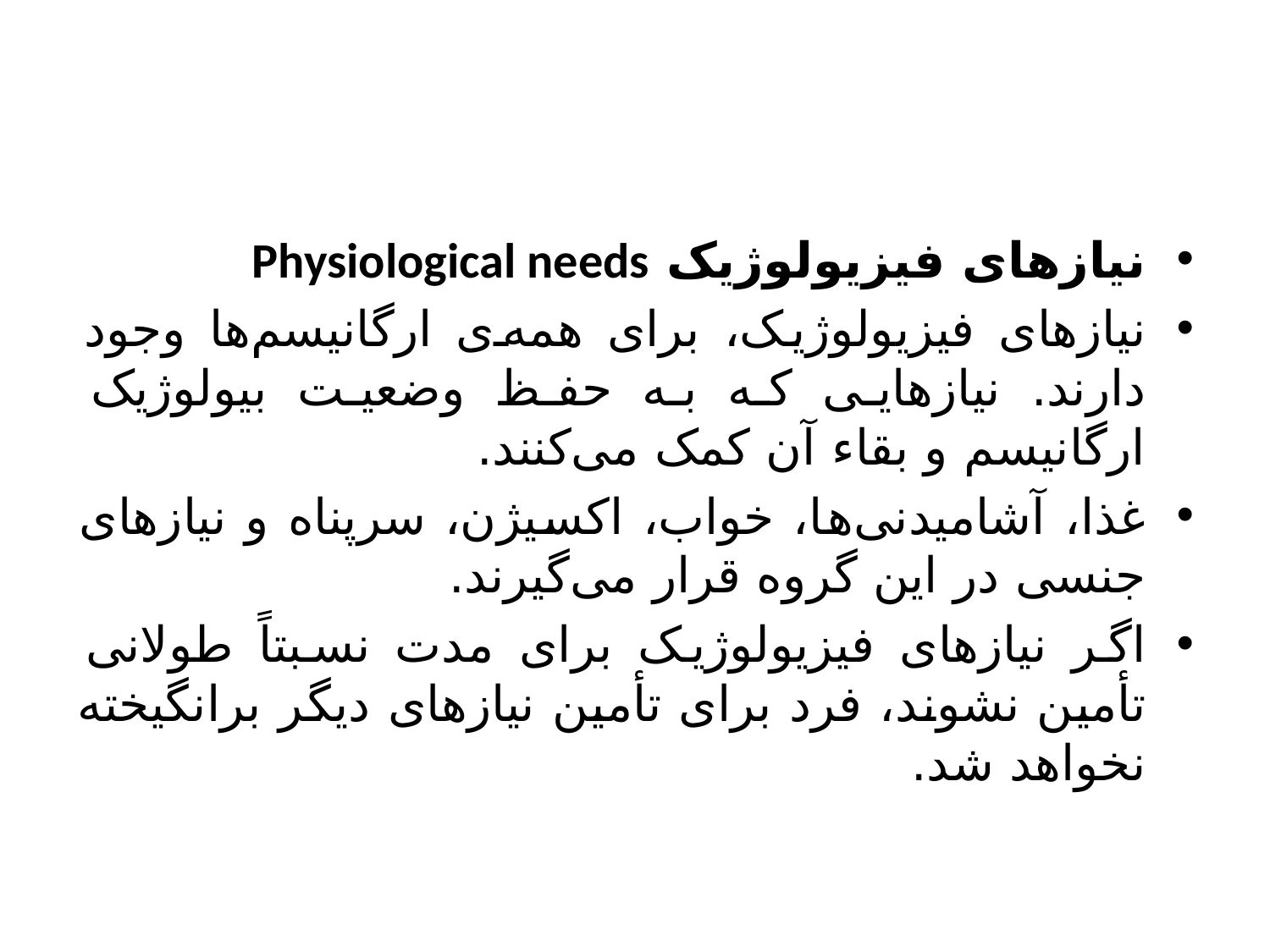

#
نیازهای فیزیولوژیک Physiological needs
نیازهای فیزیولوژیک، برای همه‌ی ارگانیسم‌ها وجود دارند. نیازهایی که به حفظ وضعیت بیولوژیک ارگانیسم و بقاء آن کمک می‌کنند.
غذا، آشامیدنی‌ها، خواب، اکسیژن، سرپناه و نیازهای جنسی در این گروه قرار می‌گیرند.
اگر نیازهای فیزیولوژیک برای مدت نسبتاً طولانی تأمین نشوند، فرد برای تأمین نیازهای دیگر برانگیخته نخواهد شد.